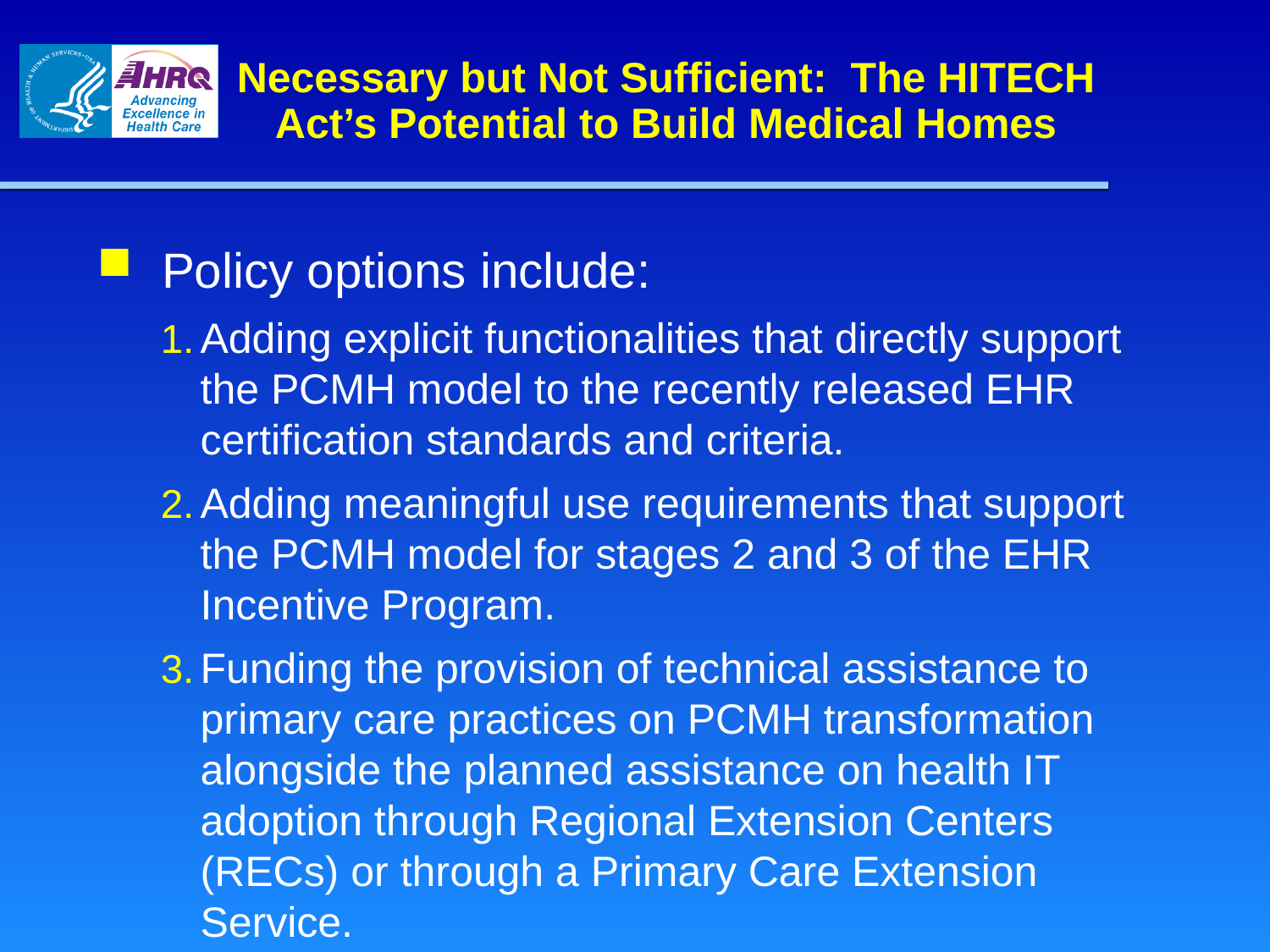

Necessary but Not Sufficient:  The HITECH Act’s Potential to Build Medical Homes
Policy options include:
Adding explicit functionalities that directly support the PCMH model to the recently released EHR certification standards and criteria.
Adding meaningful use requirements that support the PCMH model for stages 2 and 3 of the EHR Incentive Program.
Funding the provision of technical assistance to primary care practices on PCMH transformation alongside the planned assistance on health IT adoption through Regional Extension Centers (RECs) or through a Primary Care Extension Service.